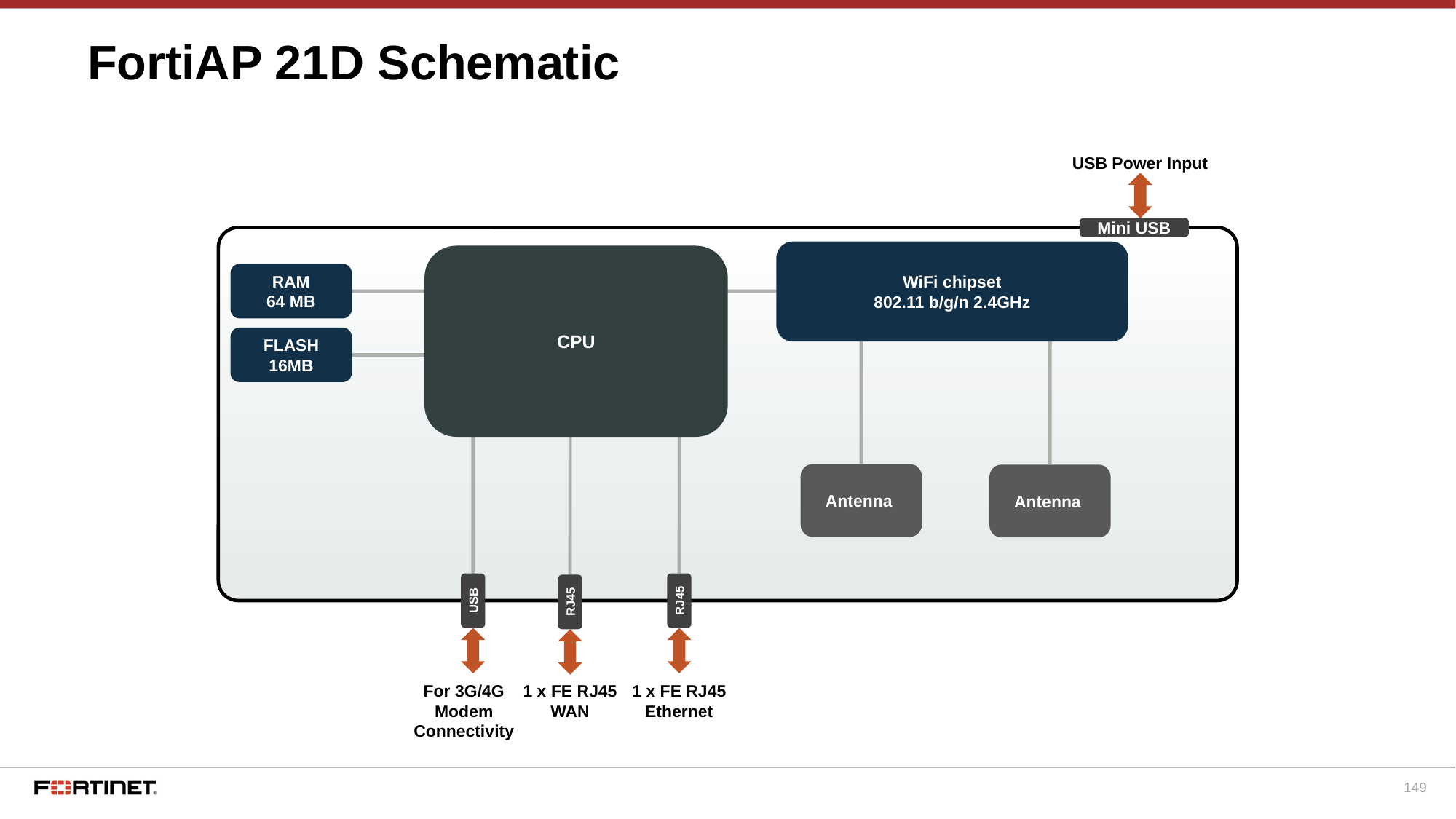

# FortiAP 21D Schematic
USB Power Input

Mini USB

WiFi chipset
802.11 b/g/n 2.4GHz
CPU
RAM
64 MB

FLASH
16MB

Antenna
Antenna
USB
RJ45
RJ45

For 3G/4G Modem
Connectivity
 1 x FE RJ45
WAN

 1 x FE RJ45
Ethernet